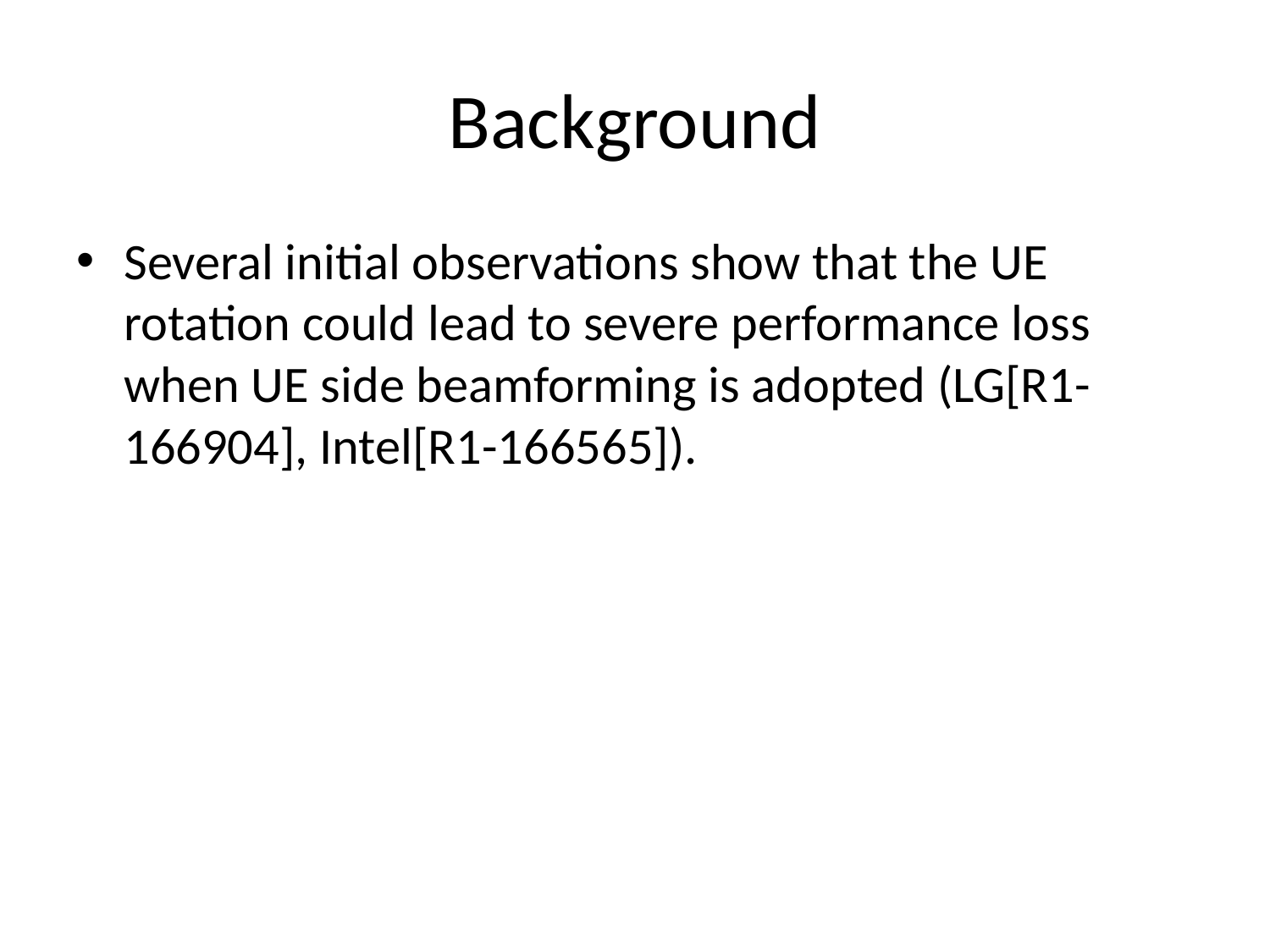

# Background
Several initial observations show that the UE rotation could lead to severe performance loss when UE side beamforming is adopted (LG[R1-166904], Intel[R1-166565]).